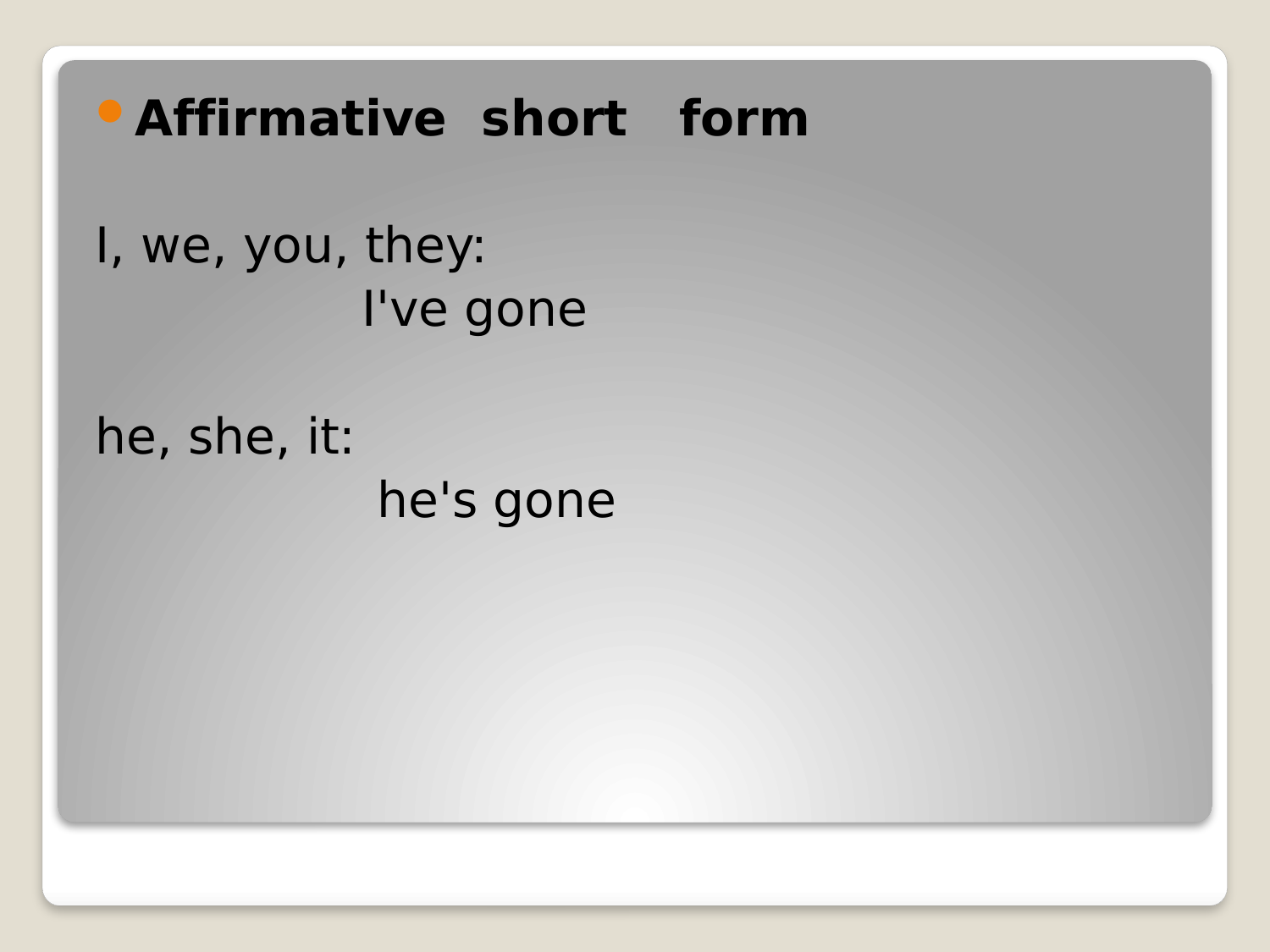

Affirmative  short   form

I, we, you, they:
                 I've gone

he, she, it:
                  he's gone

#